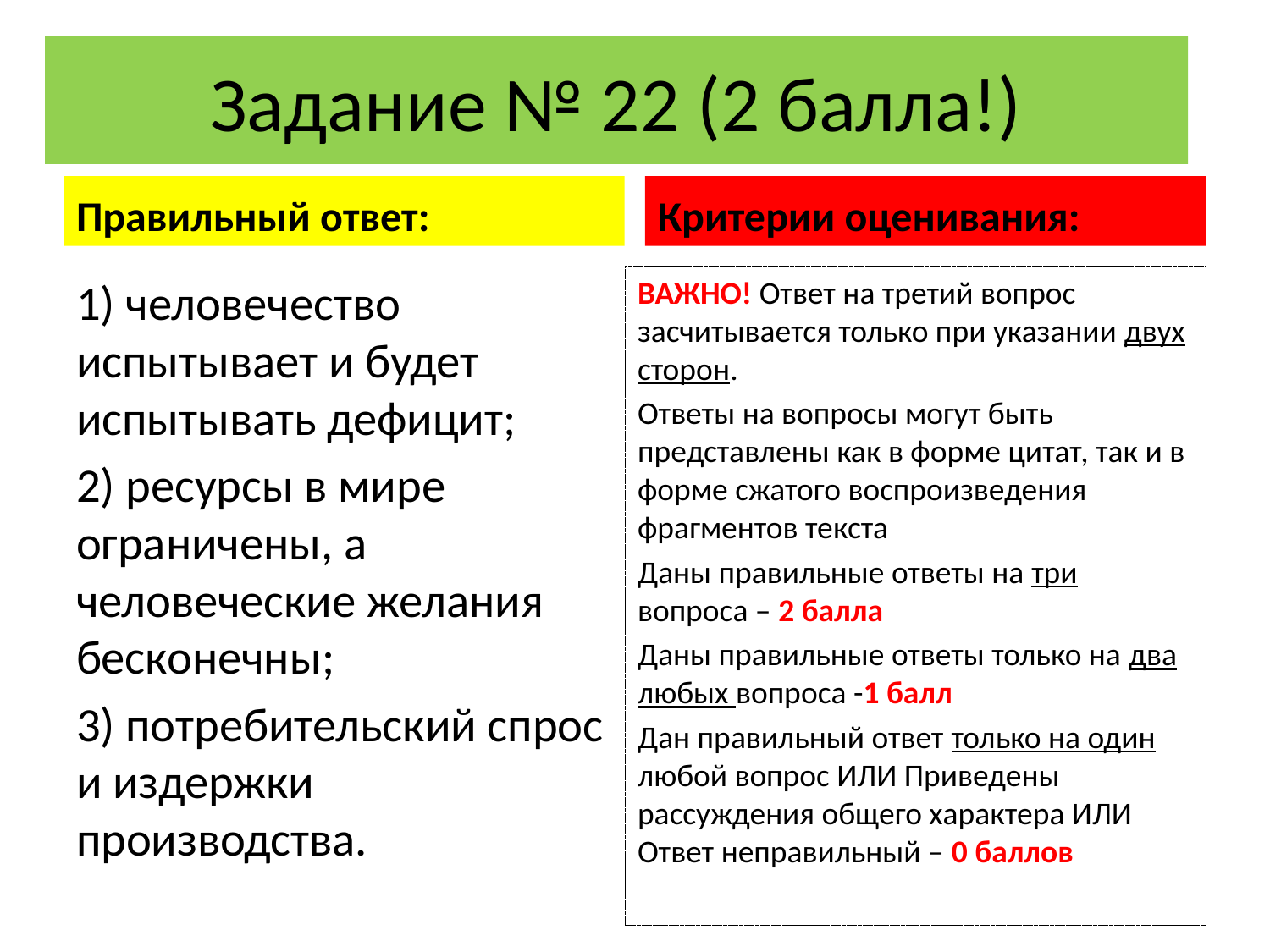

# Задание № 22 (2 балла!)
Правильный ответ:
Критерии оценивания:
1) человечество испытывает и будет испытывать дефицит;
2) ресурсы в мире ограничены, а человеческие желания бесконечны;
3) потребительский спрос и издержки производства.

ВАЖНО! Ответ на третий вопрос засчитывается только при указании двух сторон.
Ответы на вопросы могут быть представлены как в форме цитат, так и в форме сжатого воспроизведения фрагментов текста
Даны правильные ответы на три вопроса – 2 балла
Даны правильные ответы только на два любых вопроса -1 балл
Дан правильный ответ только на один любой вопрос ИЛИ Приведены рассуждения общего характера ИЛИ Ответ неправильный – 0 баллов